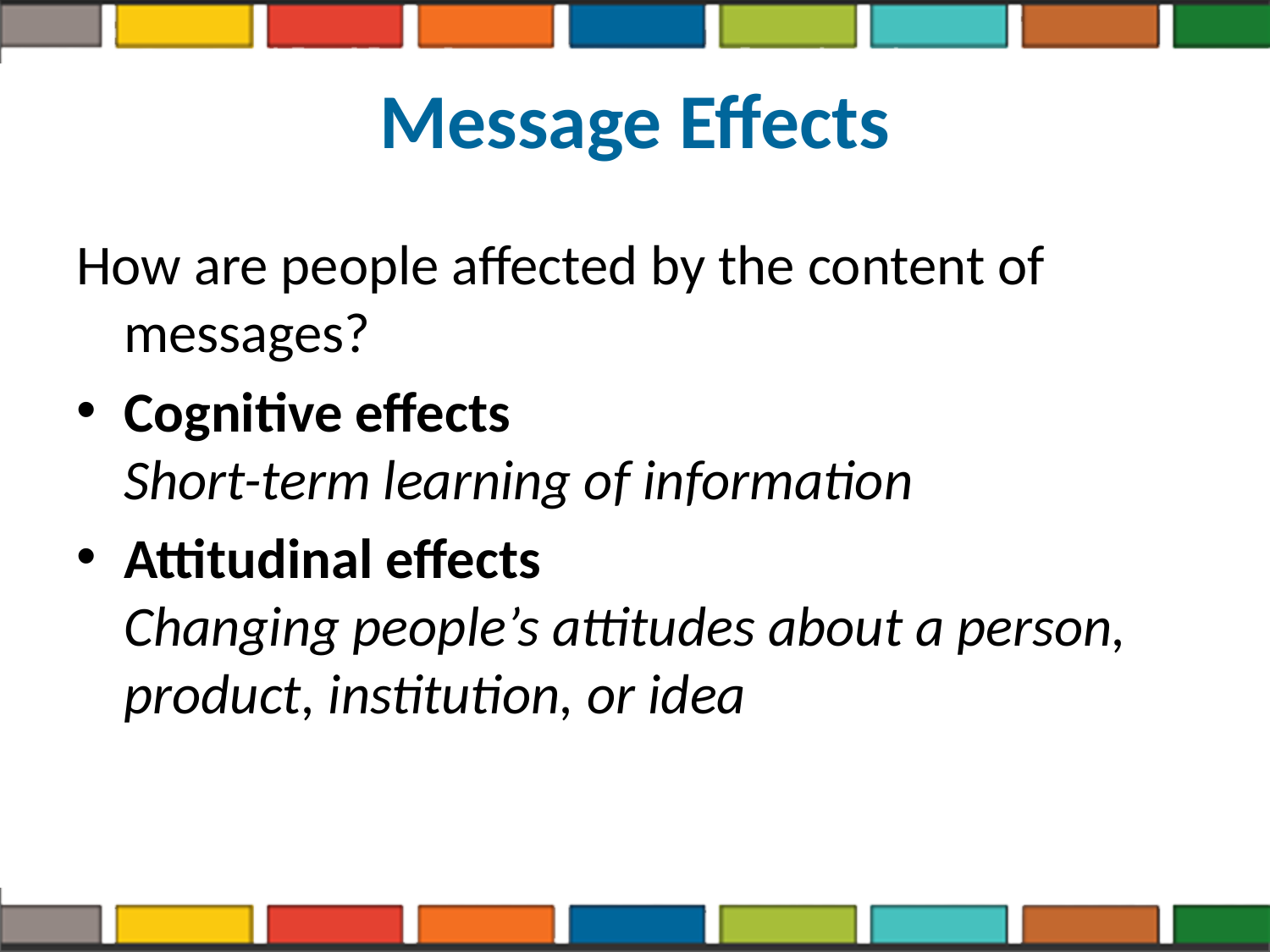

# Message Effects
How are people affected by the content of messages?
Cognitive effects
Short-term learning of information
Attitudinal effects
Changing people’s attitudes about a person, product, institution, or idea